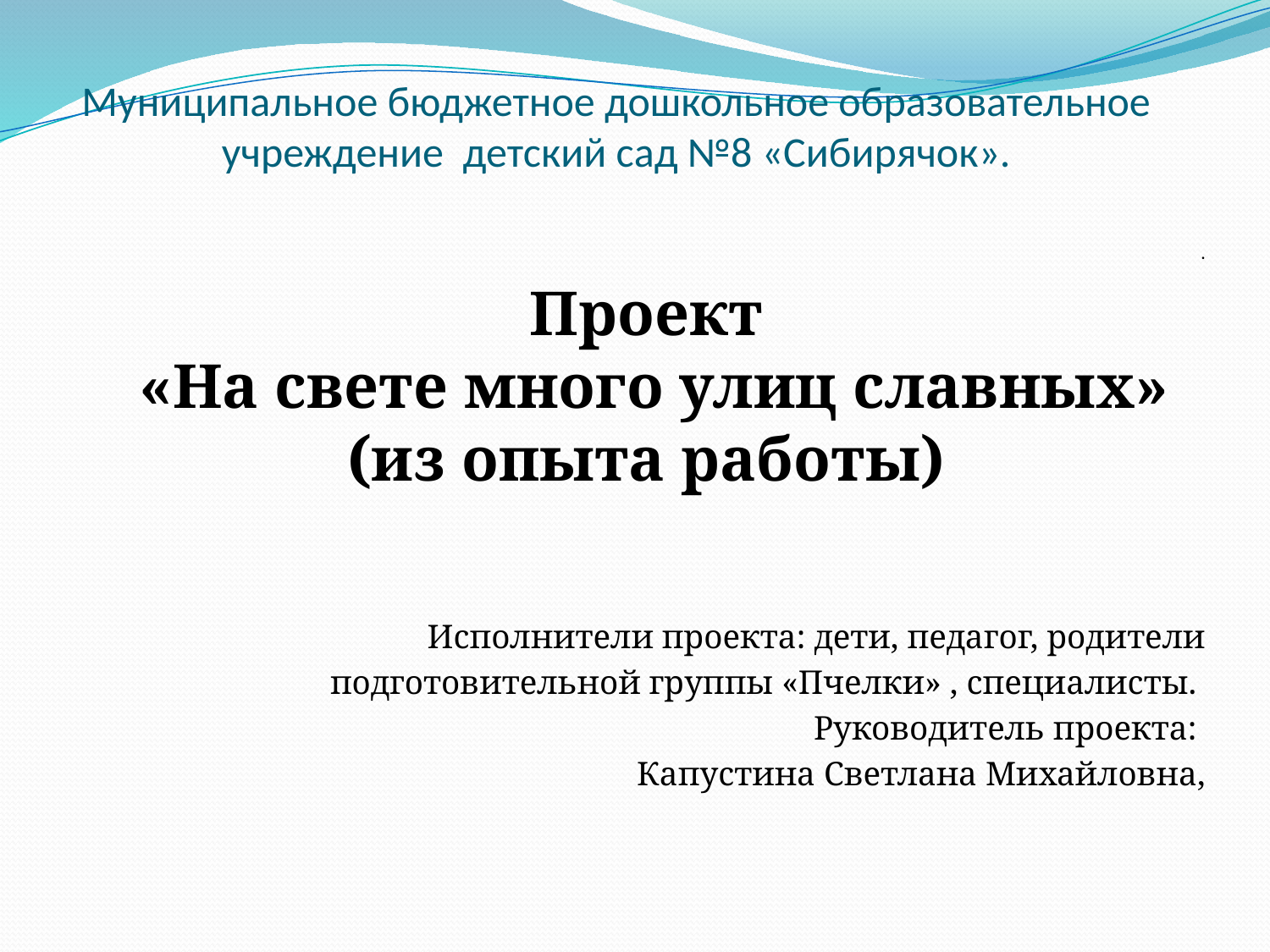

# Муниципальное бюджетное дошкольное образовательное учреждение  детский сад №8 «Сибирячок».
.
Проект
 «На свете много улиц славных»
(из опыта работы)

Исполнители проекта: дети, педагог, родители
 подготовительной группы «Пчелки» , специалисты.
Руководитель проекта:
Капустина Светлана Михайловна,